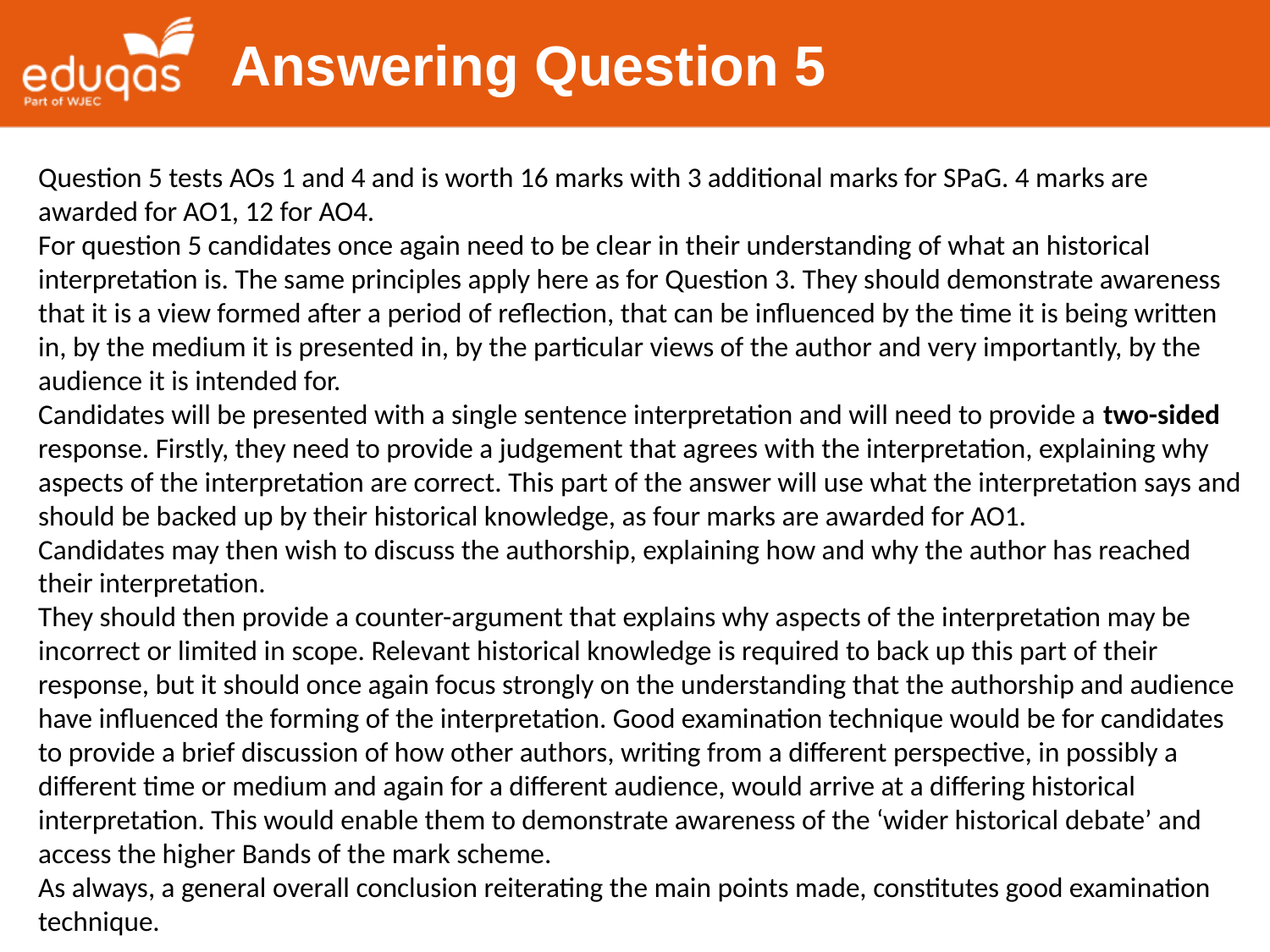

# Answering Question 5
Question 5 tests AOs 1 and 4 and is worth 16 marks with 3 additional marks for SPaG. 4 marks are awarded for AO1, 12 for AO4.
For question 5 candidates once again need to be clear in their understanding of what an historical interpretation is. The same principles apply here as for Question 3. They should demonstrate awareness that it is a view formed after a period of reflection, that can be influenced by the time it is being written in, by the medium it is presented in, by the particular views of the author and very importantly, by the audience it is intended for.
Candidates will be presented with a single sentence interpretation and will need to provide a two-sided response. Firstly, they need to provide a judgement that agrees with the interpretation, explaining why aspects of the interpretation are correct. This part of the answer will use what the interpretation says and should be backed up by their historical knowledge, as four marks are awarded for AO1.
Candidates may then wish to discuss the authorship, explaining how and why the author has reached their interpretation.
They should then provide a counter-argument that explains why aspects of the interpretation may be incorrect or limited in scope. Relevant historical knowledge is required to back up this part of their response, but it should once again focus strongly on the understanding that the authorship and audience have influenced the forming of the interpretation. Good examination technique would be for candidates to provide a brief discussion of how other authors, writing from a different perspective, in possibly a different time or medium and again for a different audience, would arrive at a differing historical interpretation. This would enable them to demonstrate awareness of the ‘wider historical debate’ and access the higher Bands of the mark scheme.
As always, a general overall conclusion reiterating the main points made, constitutes good examination technique.